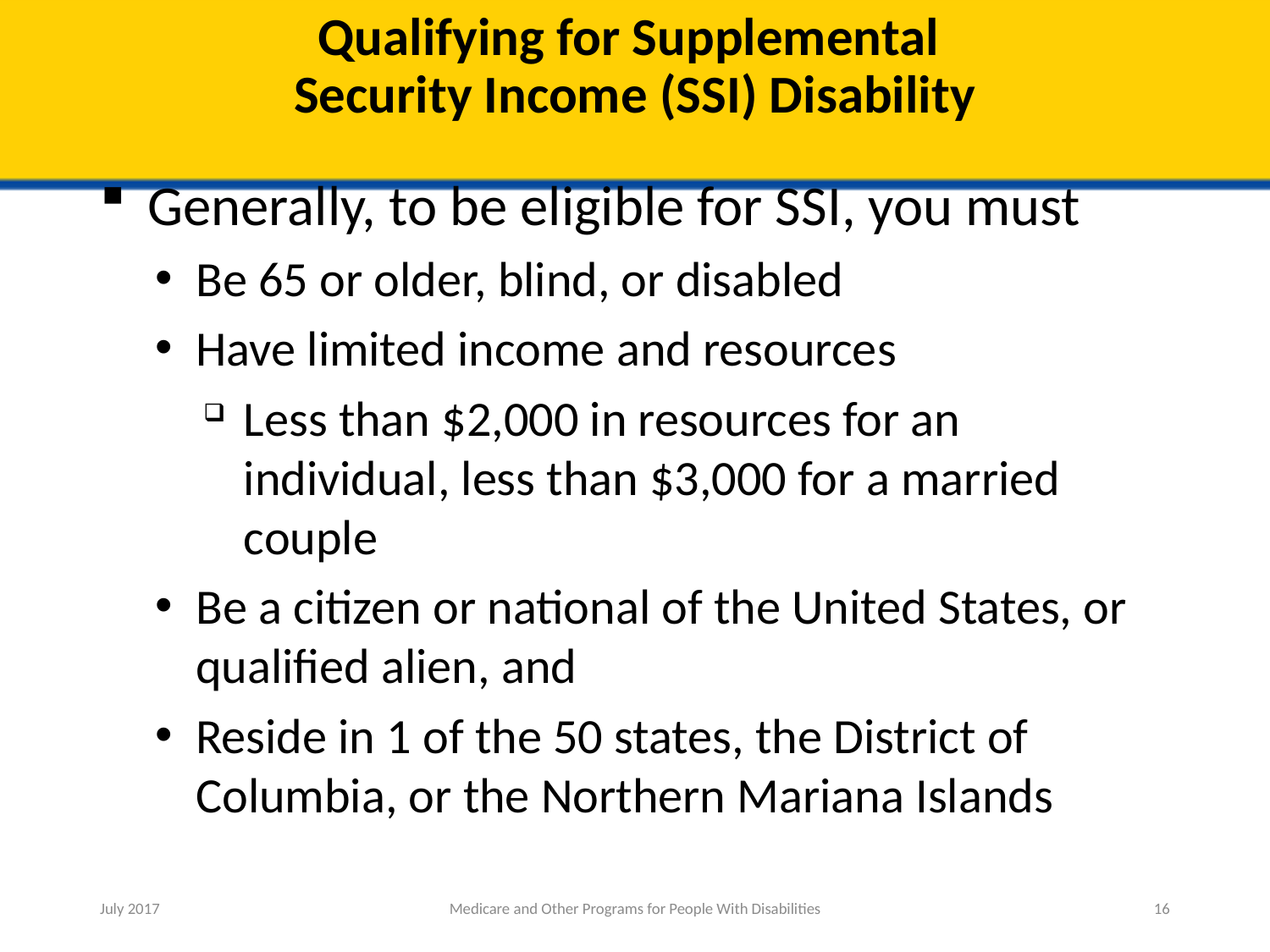

# Qualifying for Supplemental Security Income (SSI) Disability
Generally, to be eligible for SSI, you must
Be 65 or older, blind, or disabled
Have limited income and resources
Less than $2,000 in resources for an individual, less than $3,000 for a married couple
Be a citizen or national of the United States, or qualified alien, and
Reside in 1 of the 50 states, the District of Columbia, or the Northern Mariana Islands
July 2017
Medicare and Other Programs for People With Disabilities
16